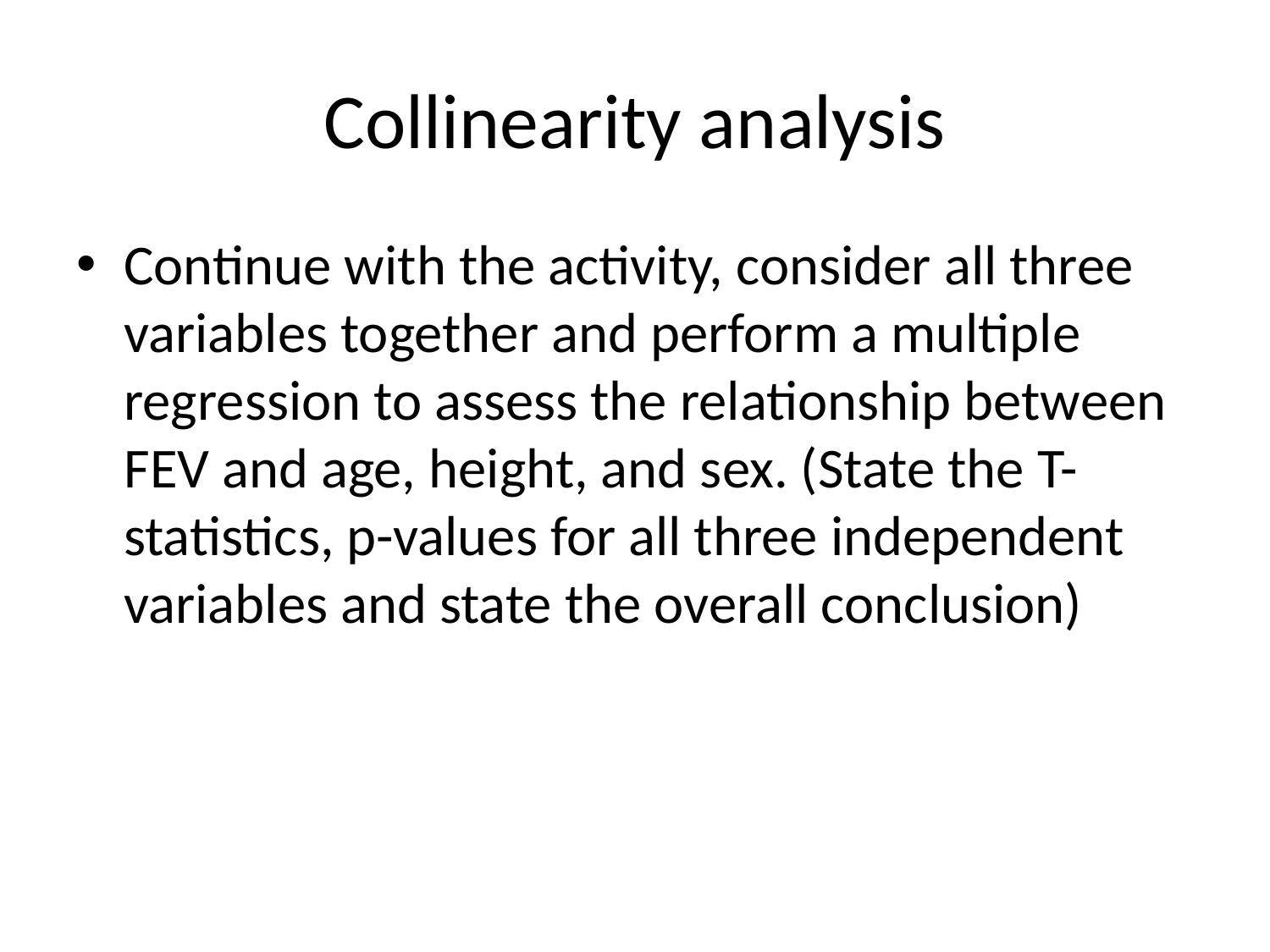

# Collinearity analysis
Continue with the activity, consider all three variables together and perform a multiple regression to assess the relationship between FEV and age, height, and sex. (State the T-statistics, p-values for all three independent variables and state the overall conclusion)